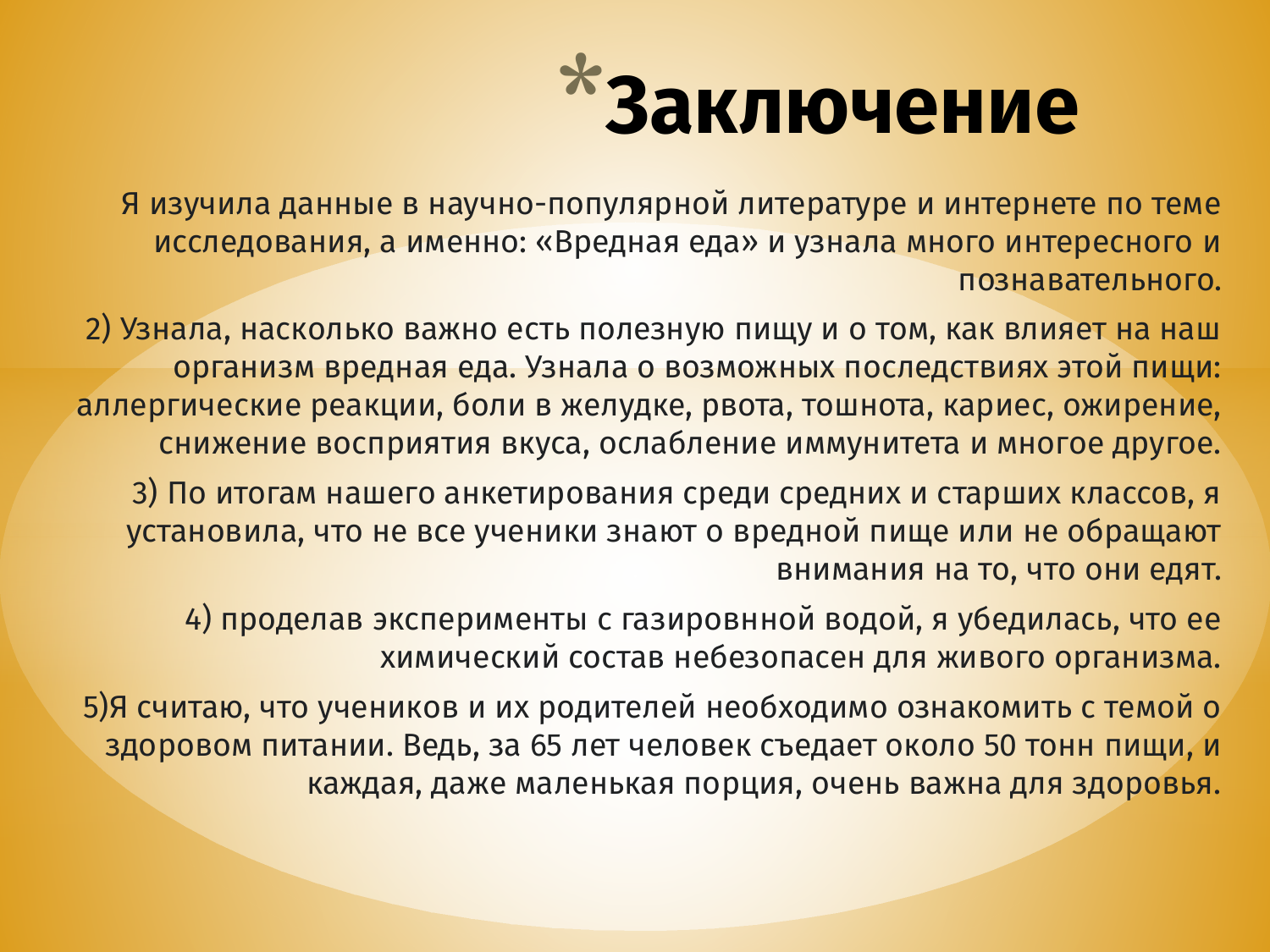

# Заключение
Я изучила данные в научно-популярной литературе и интернете по теме исследования, а именно: «Вредная еда» и узнала много интересного и познавательного.
2) Узнала, насколько важно есть полезную пищу и о том, как влияет на наш организм вредная еда. Узнала о возможных последствиях этой пищи: аллергические реакции, боли в желудке, рвота, тошнота, кариес, ожирение, снижение восприятия вкуса, ослабление иммунитета и многое другое.
3) По итогам нашего анкетирования среди средних и старших классов, я установила, что не все ученики знают о вредной пище или не обращают внимания на то, что они едят.
4) проделав эксперименты с газировнной водой, я убедилась, что ее химический состав небезопасен для живого организма.
5)Я считаю, что учеников и их родителей необходимо ознакомить с темой о здоровом питании. Ведь, за 65 лет человек съедает около 50 тонн пищи, и каждая, даже маленькая порция, очень важна для здоровья.